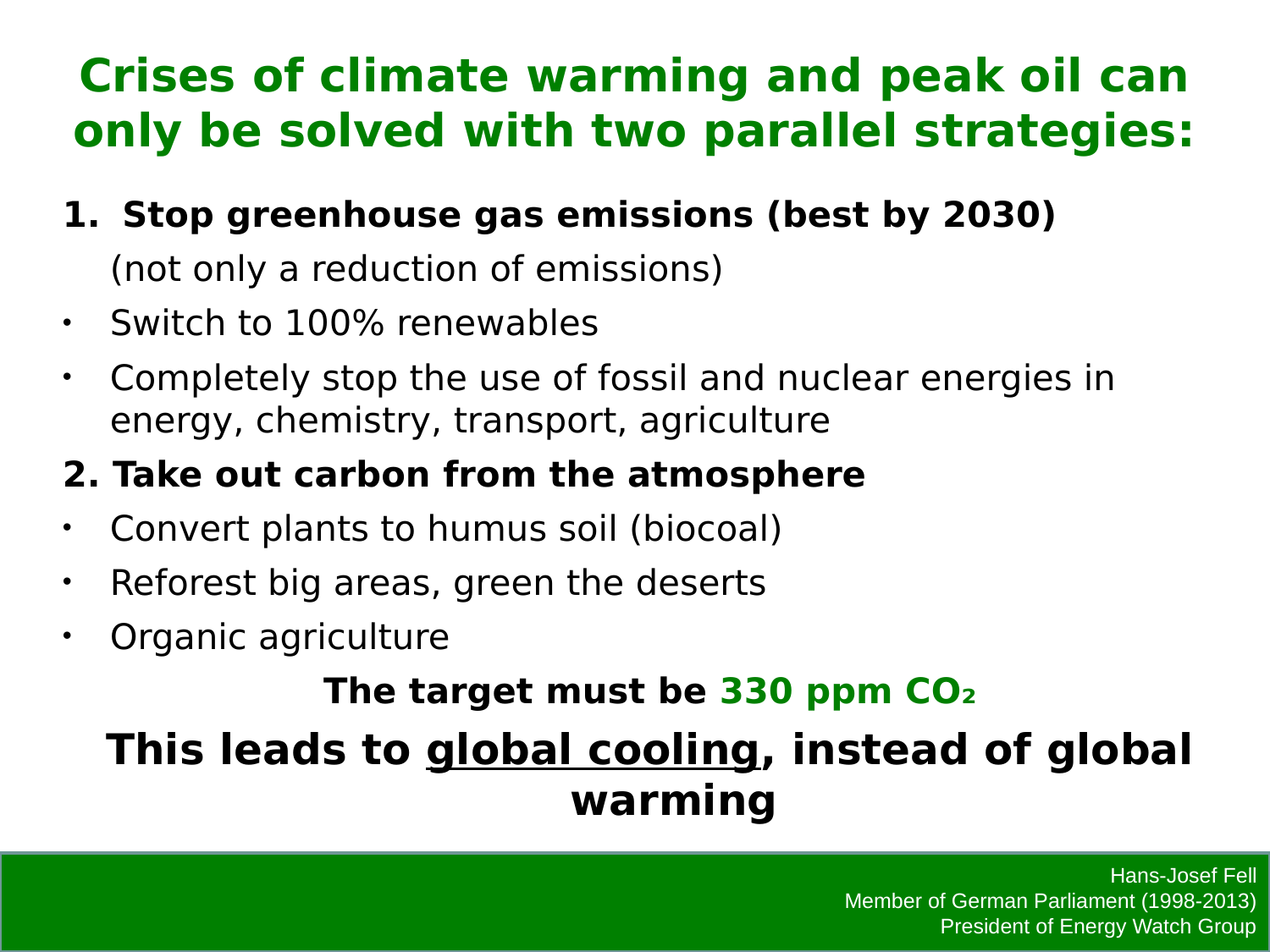

# Crises of climate warming and peak oil can only be solved with two parallel strategies:
 Stop greenhouse gas emissions (best by 2030)
	(not only a reduction of emissions)
Switch to 100% renewables
Completely stop the use of fossil and nuclear energies in energy, chemistry, transport, agriculture
2. Take out carbon from the atmosphere
Convert plants to humus soil (biocoal)
Reforest big areas, green the deserts
Organic agriculture
The target must be 330 ppm CO₂
This leads to global cooling, instead of global warming